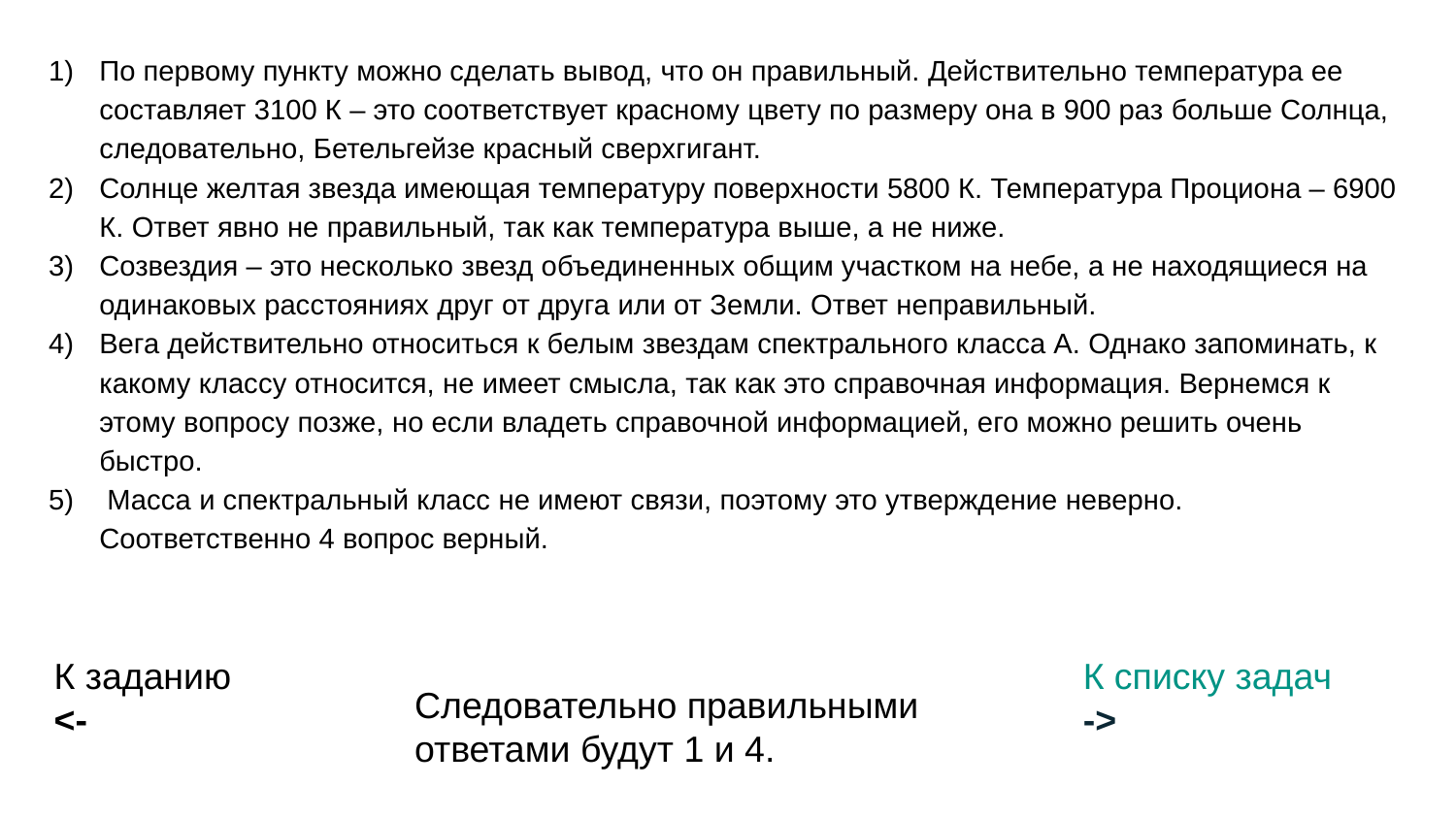

По первому пункту можно сделать вывод, что он правильный. Действительно температура ее составляет 3100 К – это соответствует красному цвету по размеру она в 900 раз больше Солнца, следовательно, Бетельгейзе красный сверхгигант.
Солнце желтая звезда имеющая температуру поверхности 5800 К. Температура Проциона – 6900 К. Ответ явно не правильный, так как температура выше, а не ниже.
Созвездия – это несколько звезд объединенных общим участком на небе, а не находящиеся на одинаковых расстояниях друг от друга или от Земли. Ответ неправильный.
Вега действительно относиться к белым звездам спектрального класса А. Однако запоминать, к какому классу относится, не имеет смысла, так как это справочная информация. Вернемся к этому вопросу позже, но если владеть справочной информацией, его можно решить очень быстро.
 Масса и спектральный класс не имеют связи, поэтому это утверждение неверно. Соответственно 4 вопрос верный.

К заданию
<-
К списку задач
->
Следовательно правильными ответами будут 1 и 4.